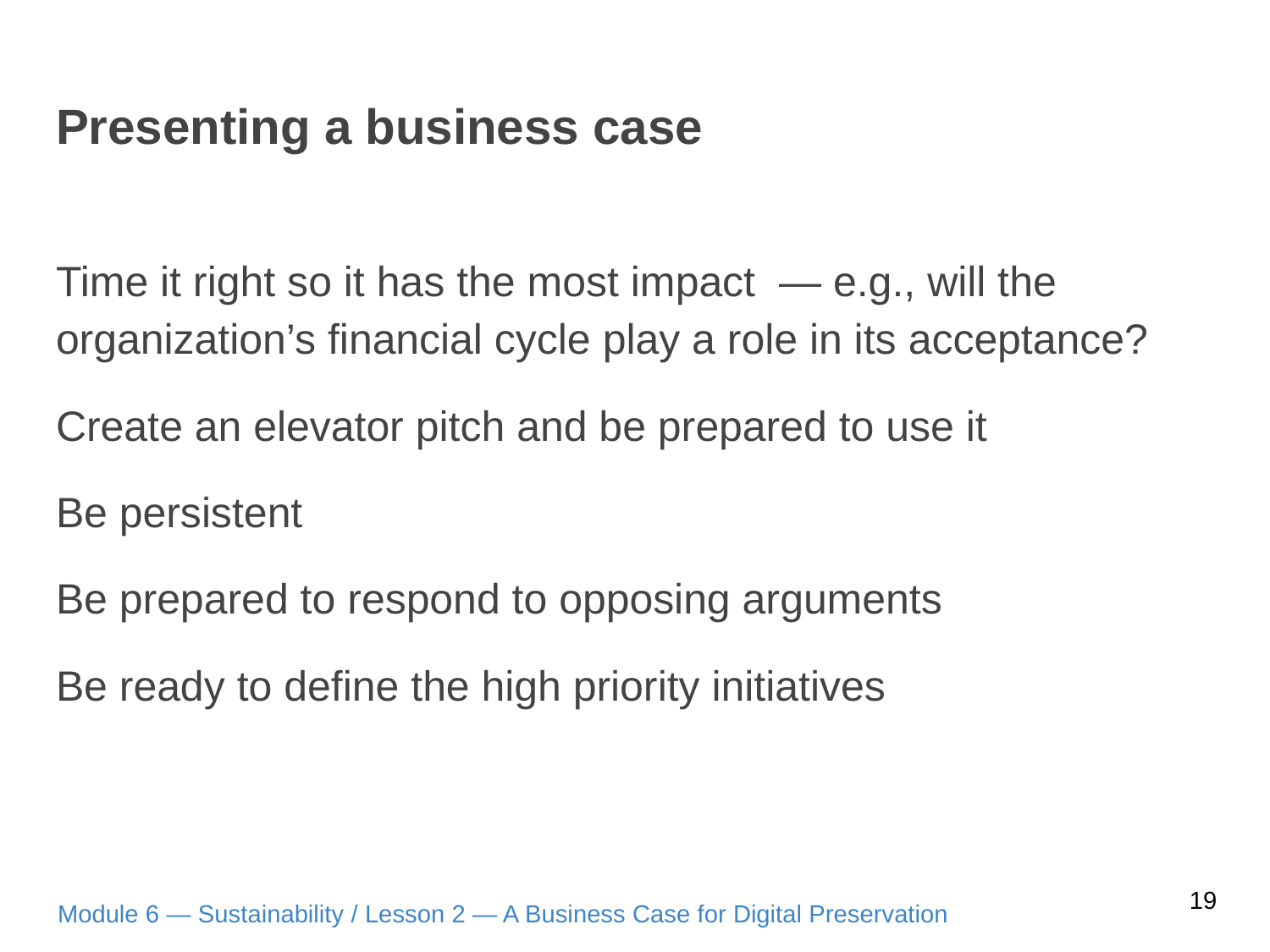

# Presenting a business case
Time it right so it has the most impact  — e.g., will the organization’s financial cycle play a role in its acceptance?
Create an elevator pitch and be prepared to use it
Be persistent
Be prepared to respond to opposing arguments
Be ready to define the high priority initiatives

19
Module 6 — Sustainability / Lesson 2 — A Business Case for Digital Preservation